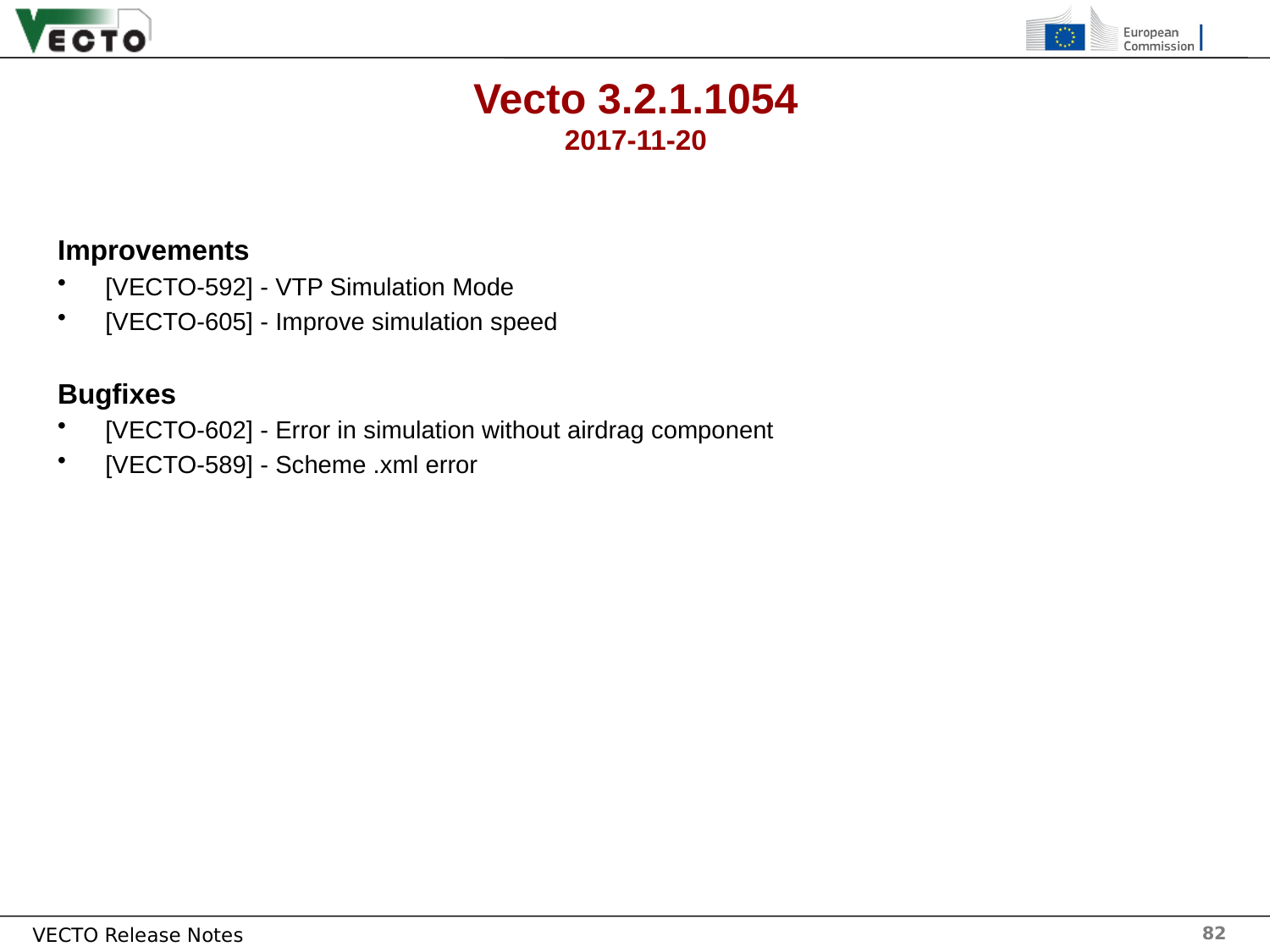

# Vecto 3.2.1.1054 2017-11-20
Improvements
[VECTO-592] - VTP Simulation Mode
[VECTO-605] - Improve simulation speed

Bugfixes
[VECTO-602] - Error in simulation without airdrag component
[VECTO-589] - Scheme .xml error